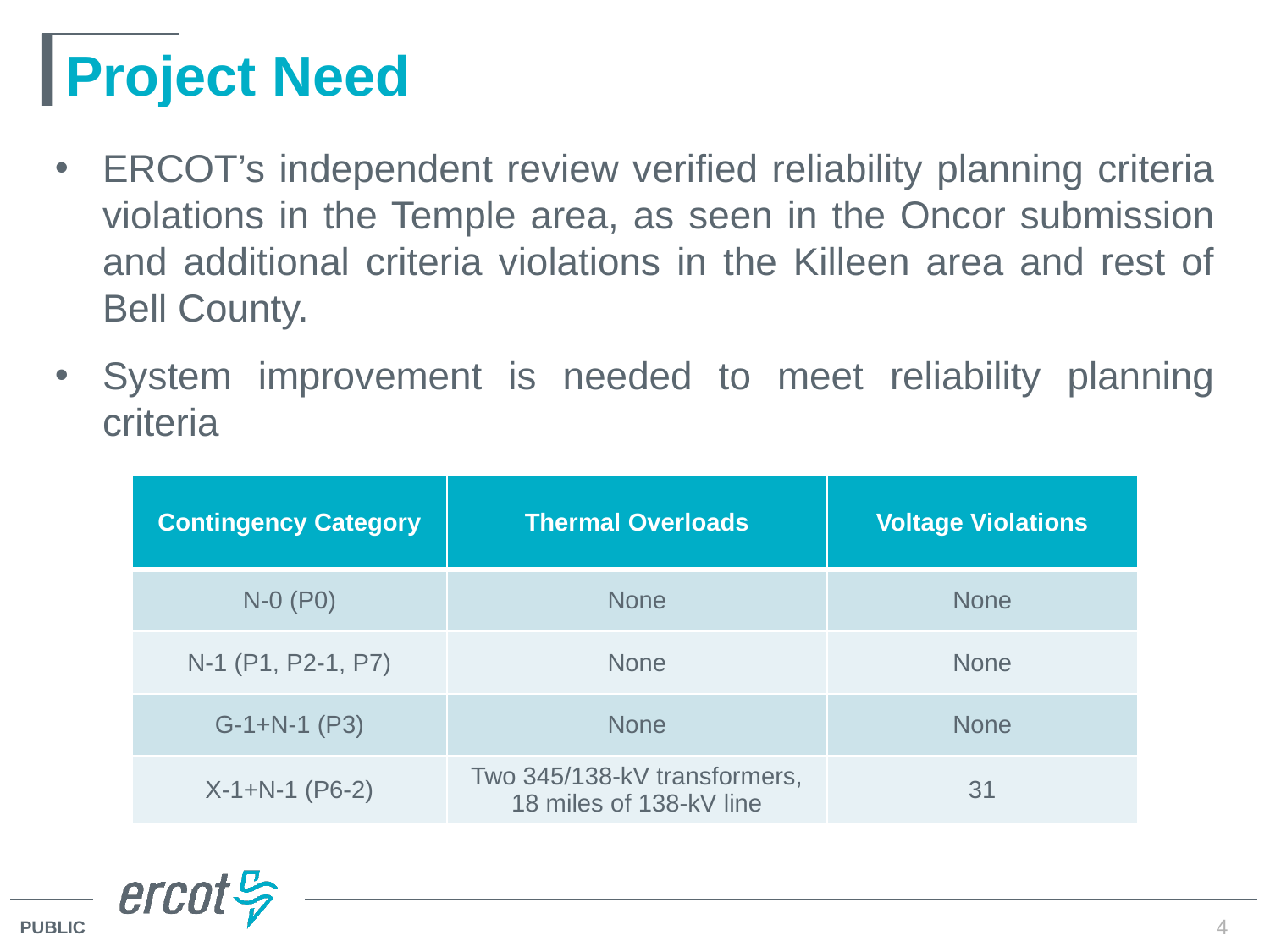

# Project Need
ERCOT’s independent review verified reliability planning criteria violations in the Temple area, as seen in the Oncor submission and additional criteria violations in the Killeen area and rest of Bell County.
System improvement is needed to meet reliability planning criteria
| Contingency Category | Thermal Overloads | Voltage Violations |
| --- | --- | --- |
| N-0 (P0) | None | None |
| N-1 (P1, P2-1, P7) | None | None |
| G-1+N-1 (P3) | None | None |
| X-1+N-1 (P6-2) | Two 345/138-kV transformers, 18 miles of 138-kV line | 31 |
4